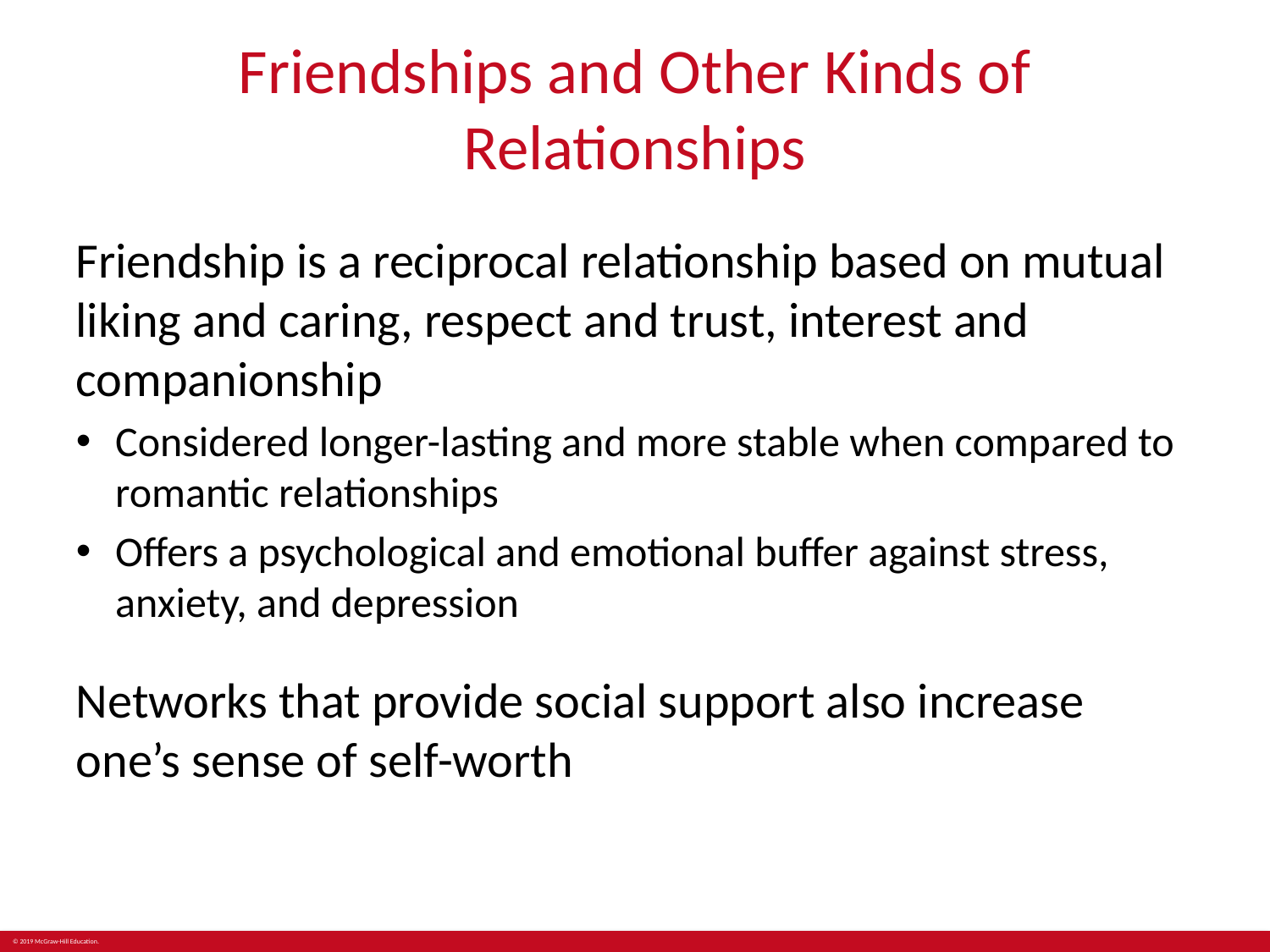

# Friendships and Other Kinds of Relationships
Friendship is a reciprocal relationship based on mutual liking and caring, respect and trust, interest and companionship
Considered longer-lasting and more stable when compared to romantic relationships
Offers a psychological and emotional buffer against stress, anxiety, and depression
Networks that provide social support also increase one’s sense of self-worth